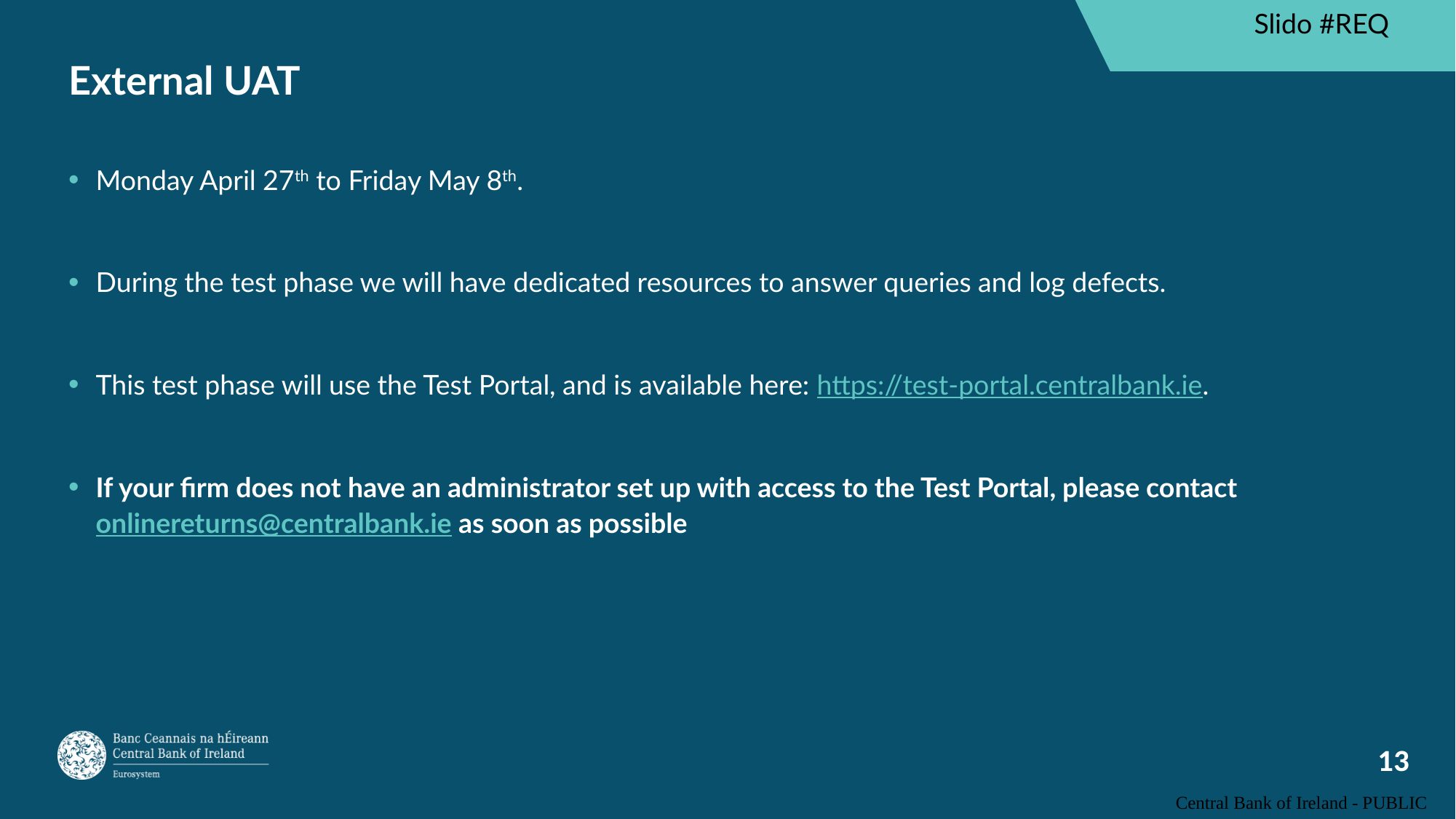

Slido #REQ
# External UAT
Monday April 27th to Friday May 8th.

During the test phase we will have dedicated resources to answer queries and log defects.

This test phase will use the Test Portal, and is available here: https://test-portal.centralbank.ie.

If your firm does not have an administrator set up with access to the Test Portal, please contact onlinereturns@centralbank.ie as soon as possible

Central Bank of Ireland - PUBLIC